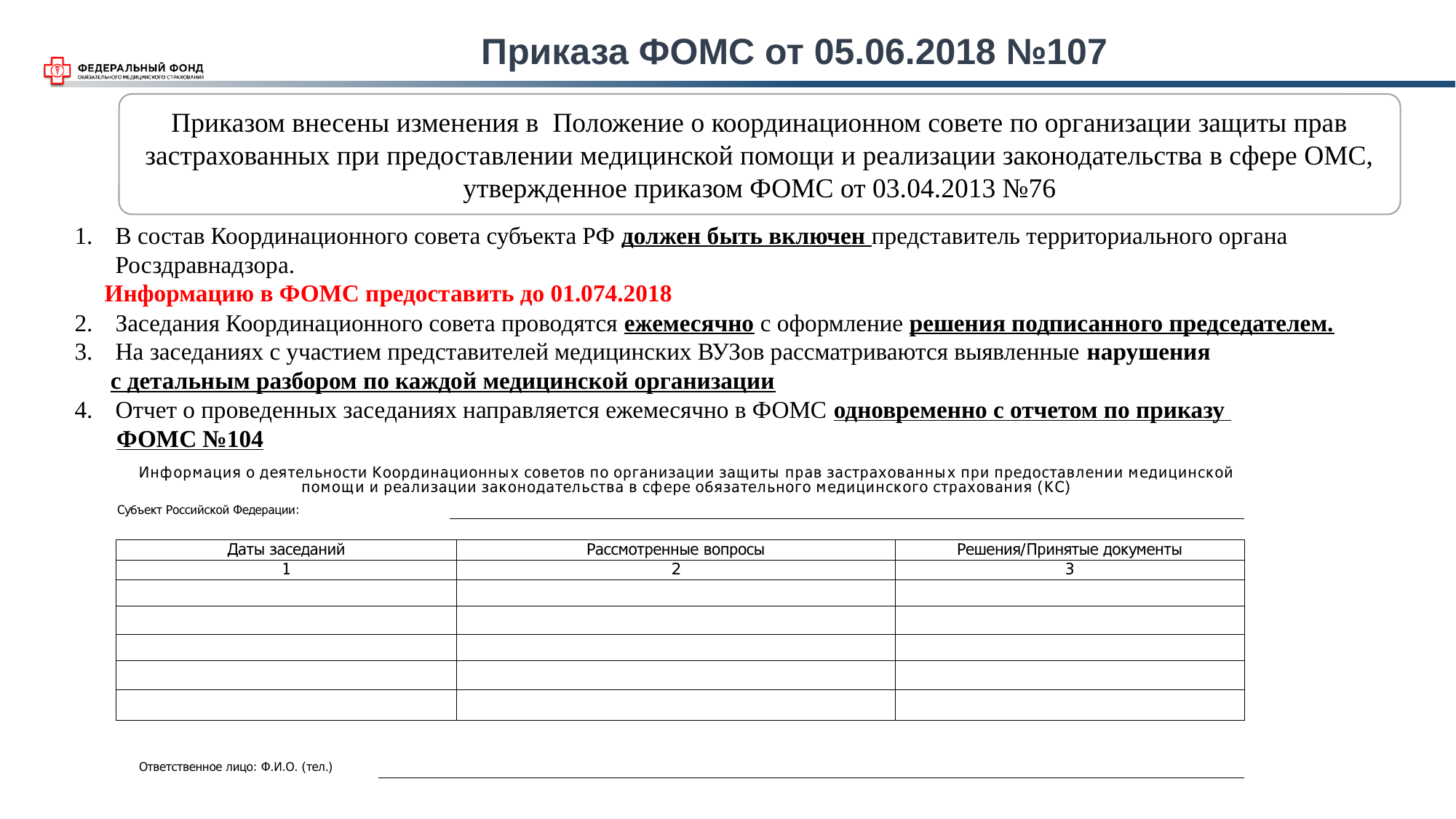

Приказа ФОМС от 05.06.2018 №107
Приказом внесены изменения в  Положение о координационном совете по организации защиты прав застрахованных при предоставлении медицинской помощи и реализации законодательства в сфере ОМС, утвержденное приказом ФОМС от 03.04.2013 №76
В состав Координационного совета субъекта РФ должен быть включен представитель территориального органа Росздравнадзора.
     Информацию в ФОМС предоставить до 01.074.2018
Заседания Координационного совета проводятся ежемесячно с оформление решения подписанного председателем.
На заседаниях с участием представителей медицинских ВУЗов рассматриваются выявленные нарушения
      с детальным разбором по каждой медицинской организации
Отчет о проведенных заседаниях направляется ежемесячно в ФОМС одновременно с отчетом по приказу
       ФОМС №104
|  | Информация о деятельности Координационных советов по организации защиты прав застрахованных при предоставлении медицинской помощи и реализации законодательства в сфере обязательного медицинского страхования (КС) |  |  |  |  |  |  |  |  |
| --- | --- | --- | --- | --- | --- | --- | --- | --- | --- |
| Субъект Российской Федерации: |  |  |  |  |  |  |  |  |  |
|  |  |  |  |  |  |  |  |  |  |
| Даты заседаний |  |  |  |  |  | Рассмотренные вопросы |  | Решения/Принятые документы |  |
| 1 |  |  |  |  |  | 2 |  | 3 |  |
|  |  |  |  |  |  |  |  |  |  |
|  |  |  |  |  |  |  |  |  |  |
|  |  |  |  |  |  |  |  |  |  |
|  |  |  |  |  |  |  |  |  |  |
|  |  |  |  |  |  |  |  |  |  |
|  |  |  |  |  |  |  |  |  |  |
| Ответственное лицо: Ф.И.О. (тел.) |  |  |  |  |  |  |  |  |  |
8